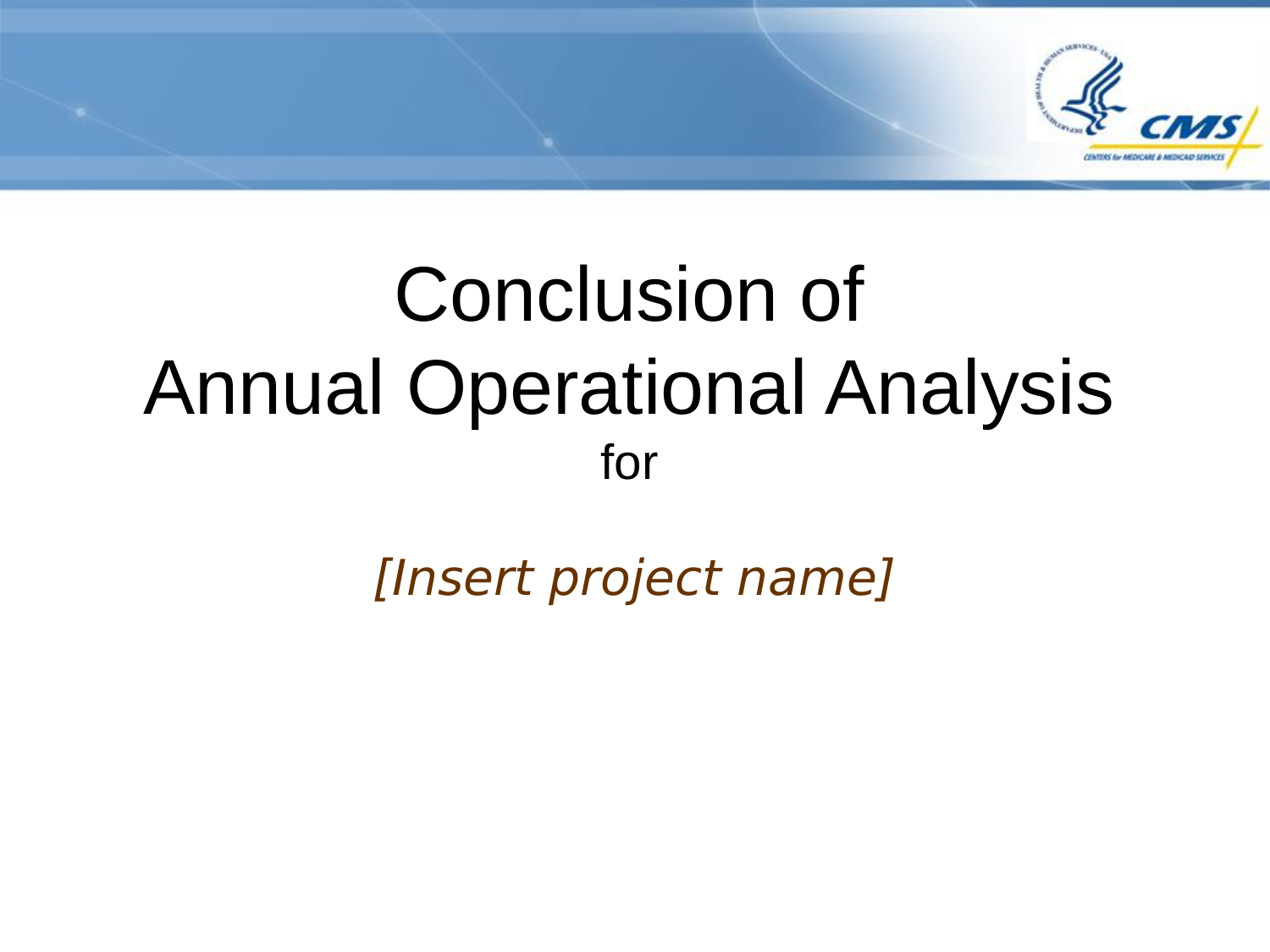

# Conclusion of Annual Operational Analysis for
[Insert project name]